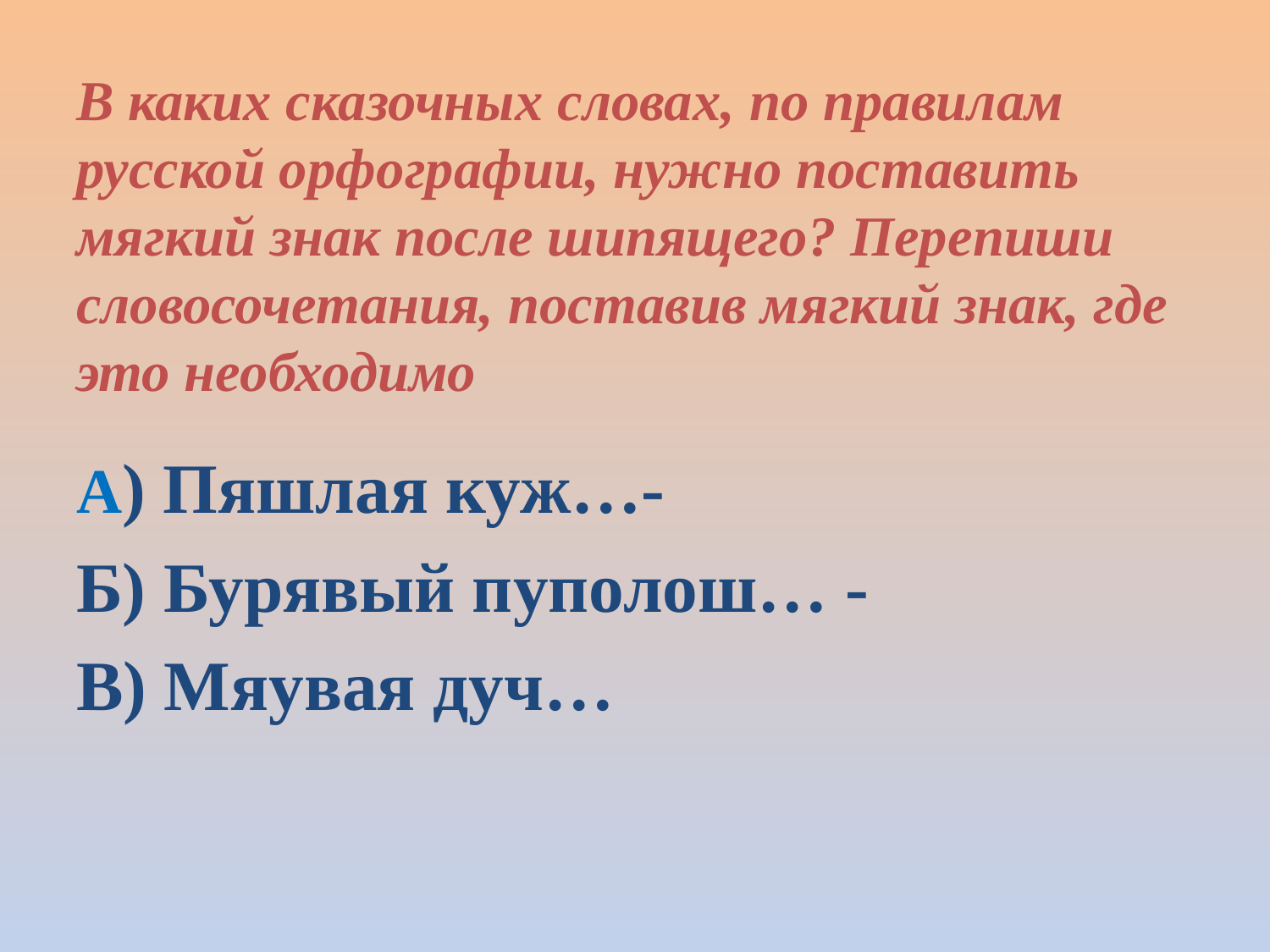

# В каких сказочных словах, по правилам русской орфографии, нужно поставить мягкий знак после шипящего? Перепиши словосочетания, поставив мягкий знак, где это необходимо
А) Пяшлая куж…-
Б) Бурявый пуполош… -
В) Мяувая дуч…